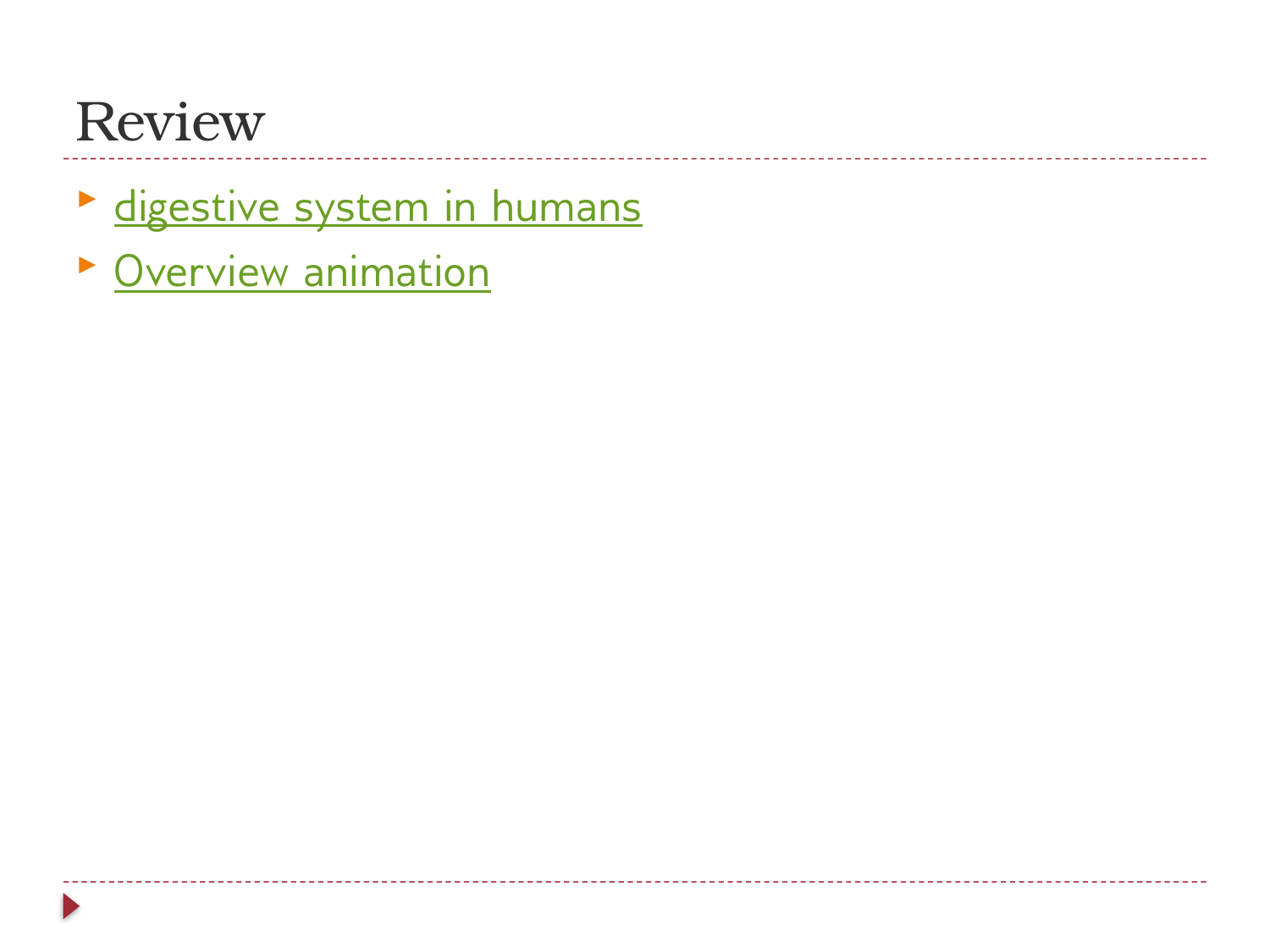

# Review
digestive system in humans
Overview animation